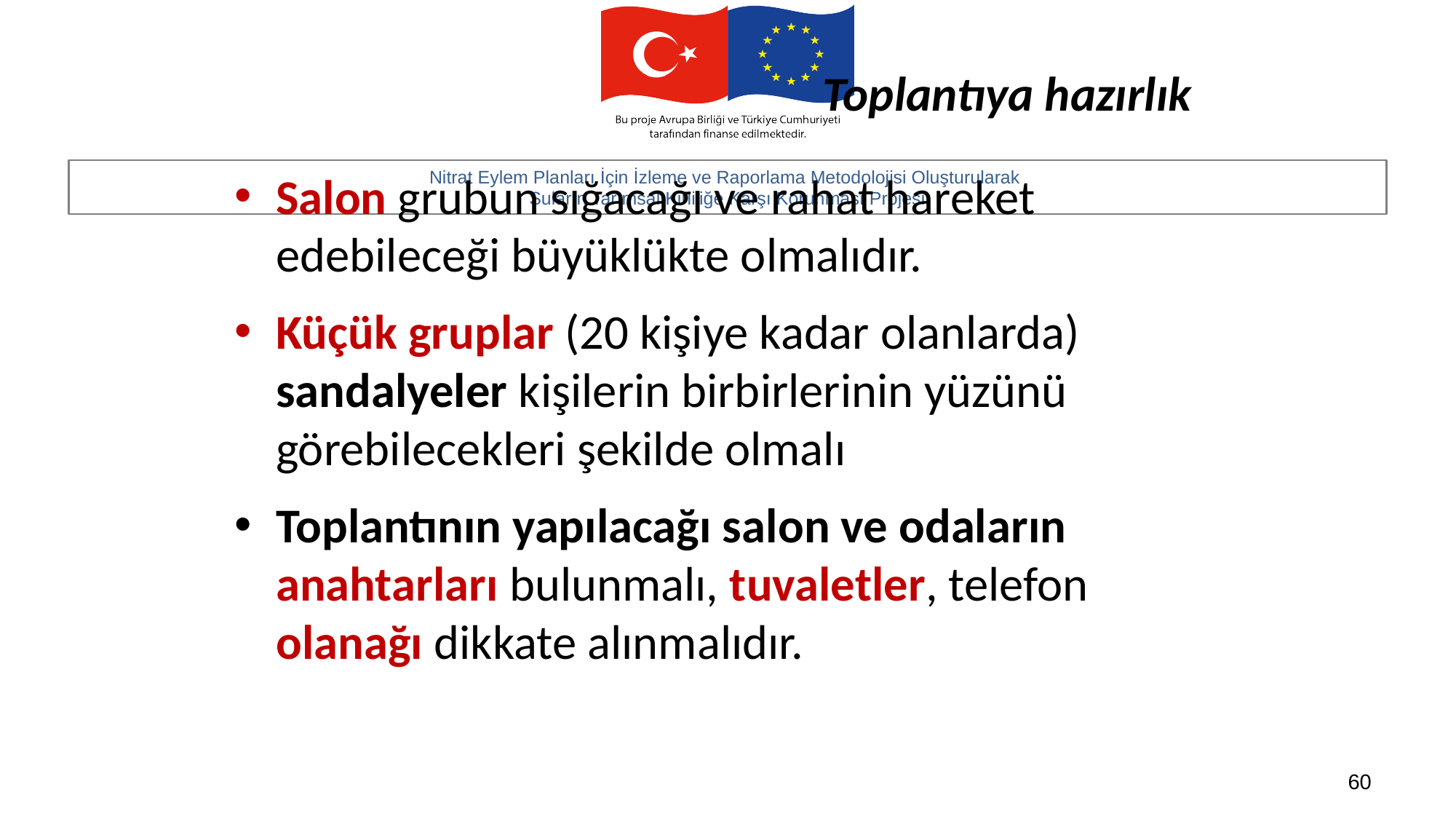

# Toplantıya hazırlık
Salon grubun sığacağı ve rahat hareket edebileceği büyüklükte olmalıdır.
Küçük gruplar (20 kişiye kadar olanlarda) sandalyeler kişilerin birbirlerinin yüzünü görebilecekleri şekilde olmalı
Toplantının yapılacağı salon ve odaların anahtarları bulunmalı, tuvaletler, telefon olanağı dikkate alınmalıdır.
60